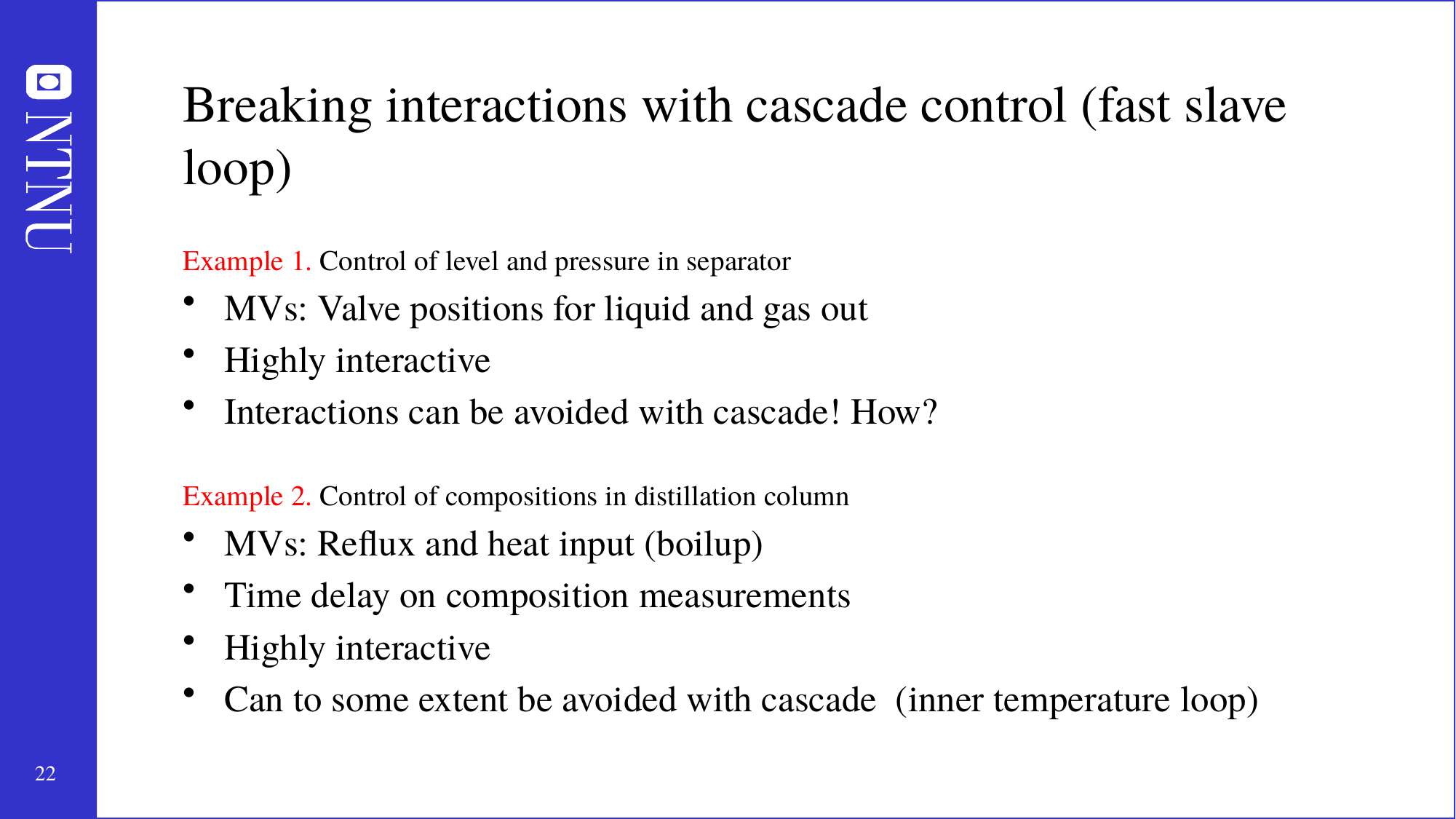

# Breaking interactions with cascade control (fast slave loop)
Example 1. Control of level and pressure in separator
MVs: Valve positions for liquid and gas out
Highly interactive
Interactions can be avoided with cascade! How?

Example 2. Control of compositions in distillation column
MVs: Reflux and heat input (boilup)
Time delay on composition measurements
Highly interactive
Can to some extent be avoided with cascade  (inner temperature loop)